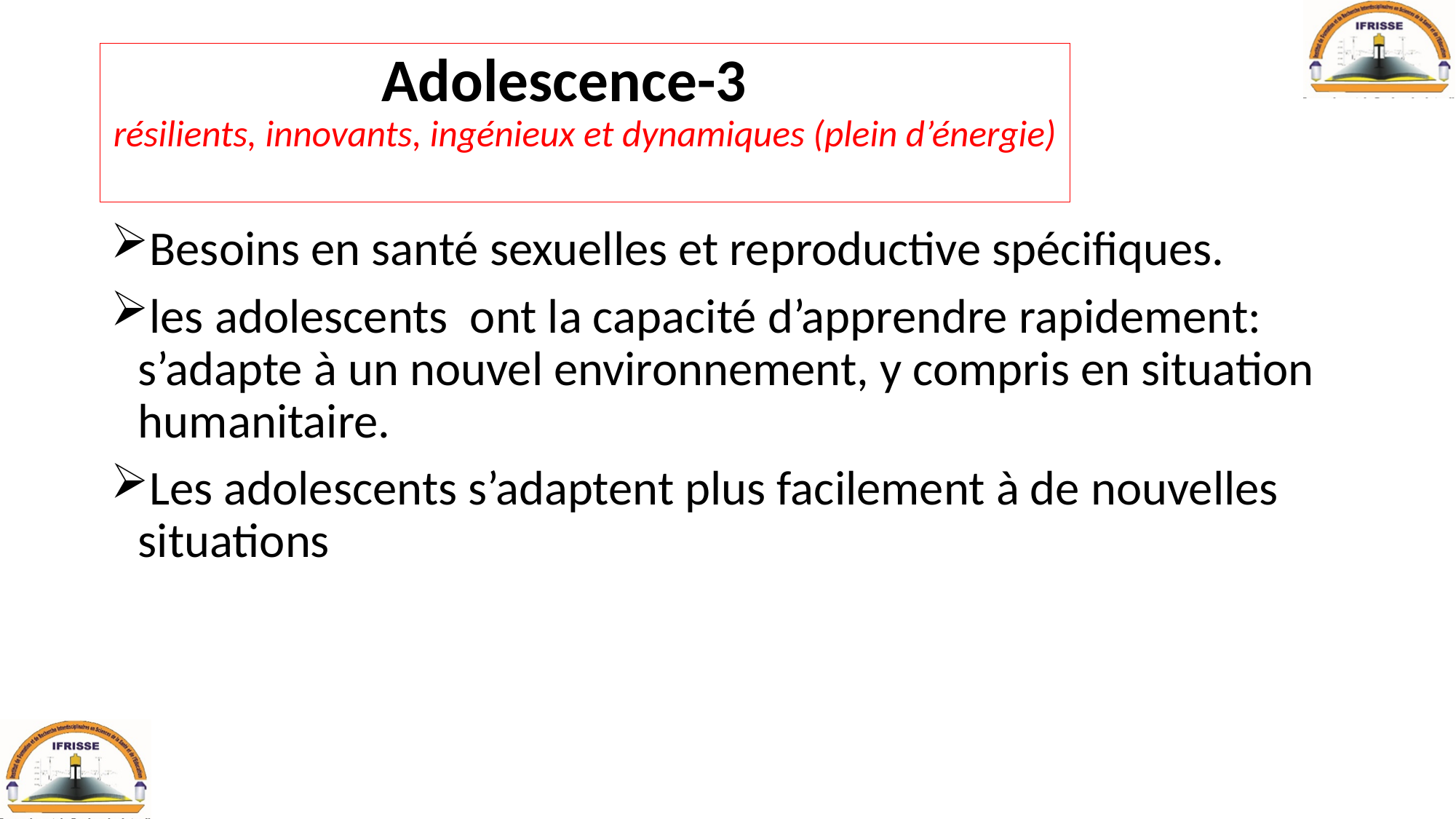

# Adolescence-3 résilients, innovants, ingénieux et dynamiques (plein d’énergie)
Besoins en santé sexuelles et reproductive spécifiques.
les adolescents  ont la capacité d’apprendre rapidement: s’adapte à un nouvel environnement, y compris en situation humanitaire.
Les adolescents s’adaptent plus facilement à de nouvelles situations